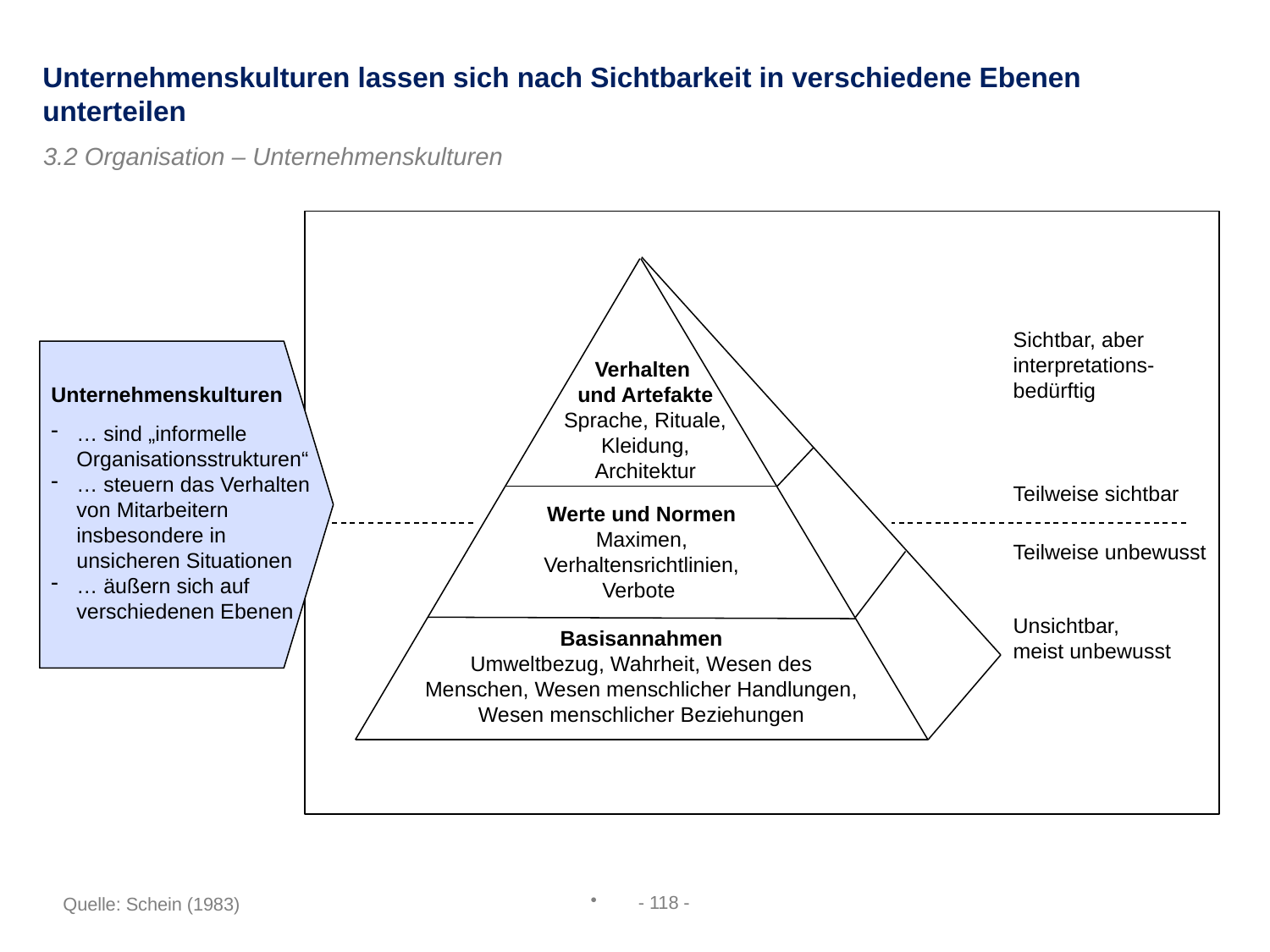

Unternehmenskulturen lassen sich nach Sichtbarkeit in verschiedene Ebenen unterteilen
3.2 Organisation – Unternehmenskulturen

Sichtbar, aber interpretations-bedürftig
Verhalten
und Artefakte
Sprache, Rituale,
Kleidung, Architektur
Teilweise sichtbar
Werte und Normen
Maximen, Verhaltensrichtlinien, Verbote
Teilweise unbewusst
Unsichtbar,
meist unbewusst
Basisannahmen
Umweltbezug, Wahrheit, Wesen des Menschen, Wesen menschlicher Handlungen, Wesen menschlicher Beziehungen

Unternehmenskulturen
… sind „informelle Organisationsstrukturen“
… steuern das Verhalten von Mitarbeitern insbesondere in unsicheren Situationen
… äußern sich auf verschiedenen Ebenen
- 118 -
Quelle: Schein (1983)